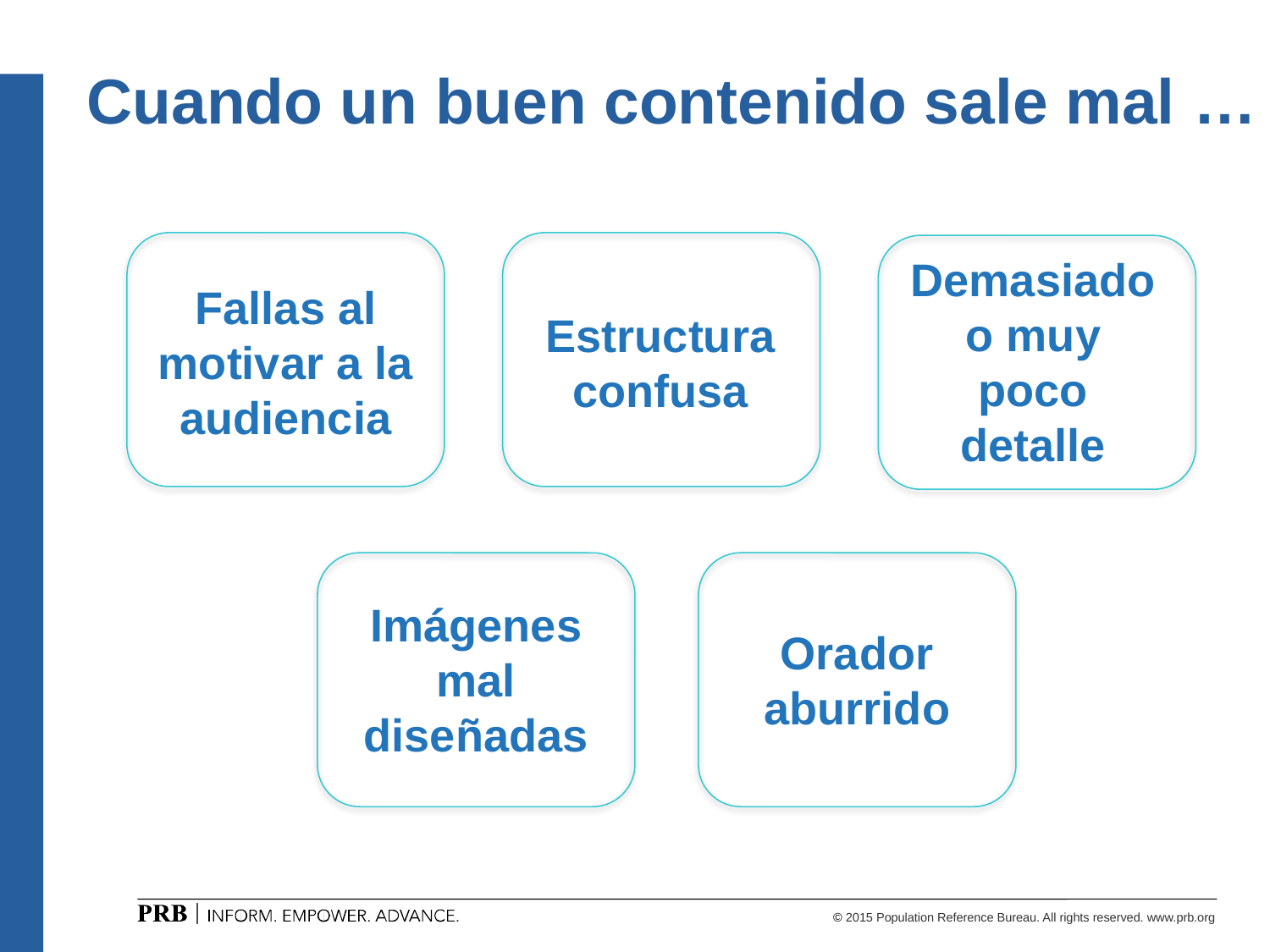

# Cuando un buen contenido sale mal …

Demasiado o muy poco detalle
Fallas al motivar a la audiencia
Estructura confusa

Imágenes mal diseñadas
Orador aburrido